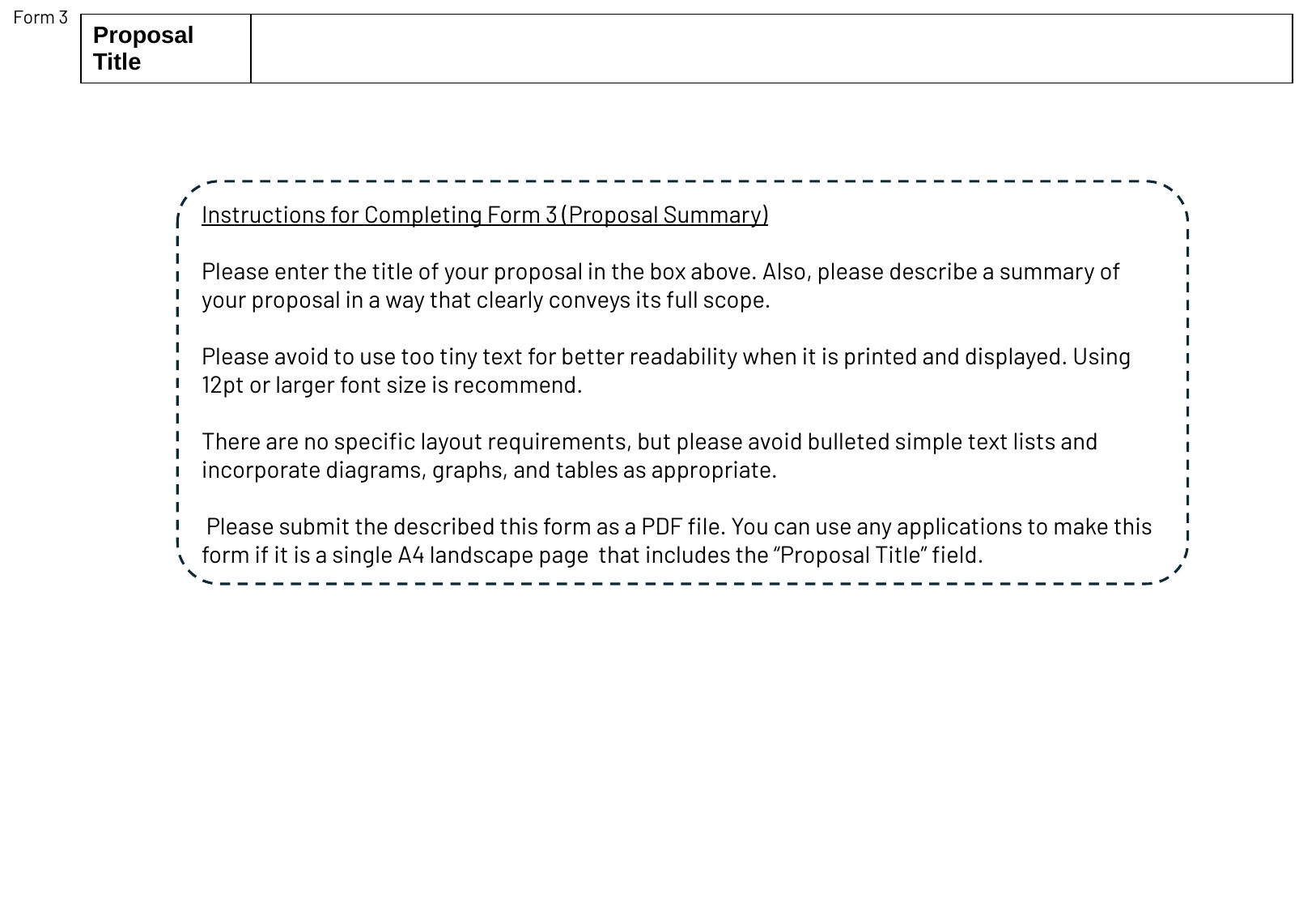

| Proposal Title |  |
| --- | --- |
Instructions for Completing Form 3 (Proposal Summary)

Please enter the title of your proposal in the box above. Also, please describe a summary of your proposal in a way that clearly conveys its full scope.

Please avoid to use too tiny text for better readability when it is printed and displayed. Using 12pt or larger font size is recommend.

There are no specific layout requirements, but please avoid bulleted simple text lists and incorporate diagrams, graphs, and tables as appropriate.

 Please submit the described this form as a PDF file. You can use any applications to make this form if it is a single A4 landscape page  that includes the “Proposal Title” field.